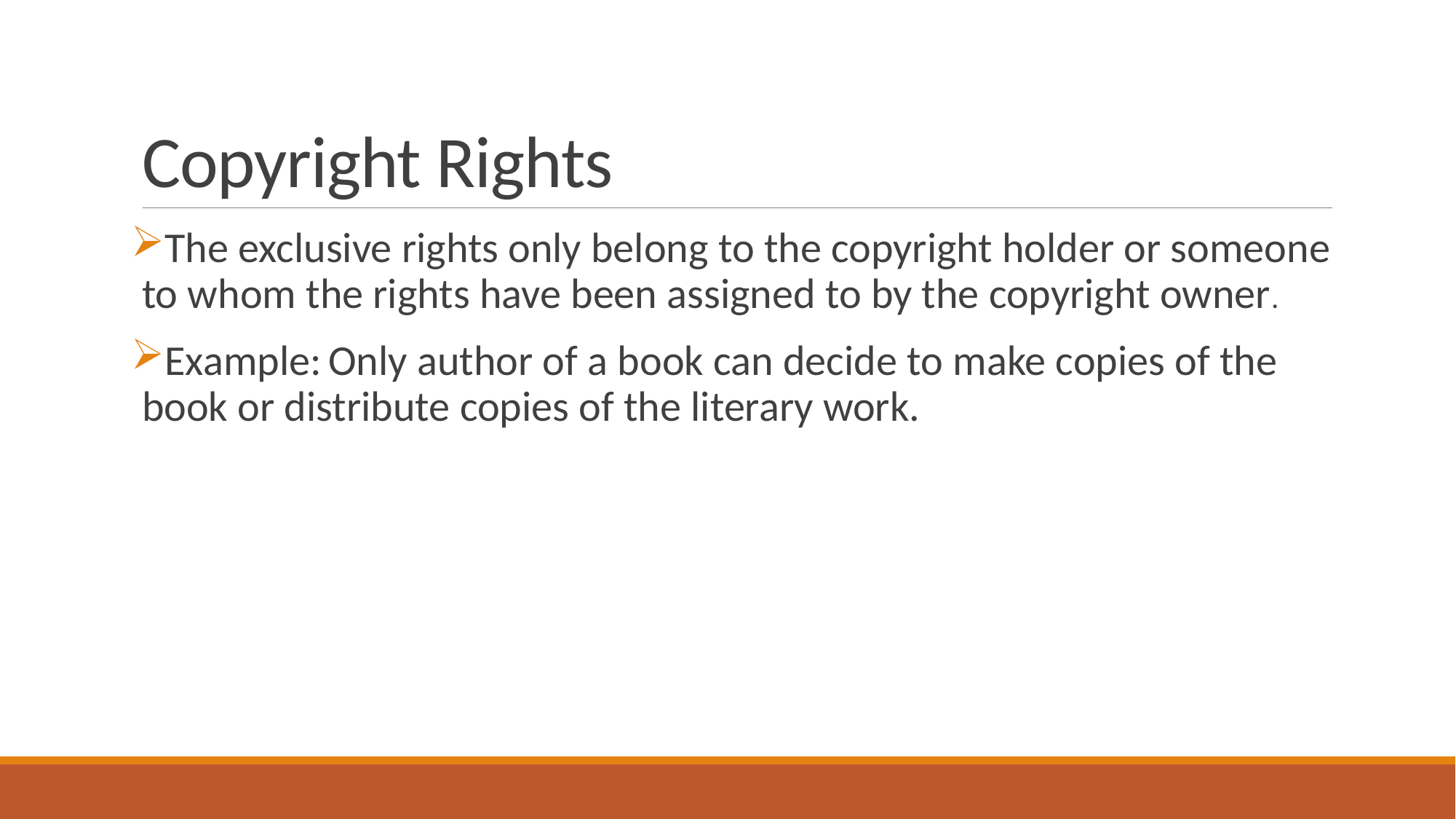

# Copyright Rights
The exclusive rights only belong to the copyright holder or someone to whom the rights have been assigned to by the copyright owner.
Example: Only author of a book can decide to make copies of the book or distribute copies of the literary work.